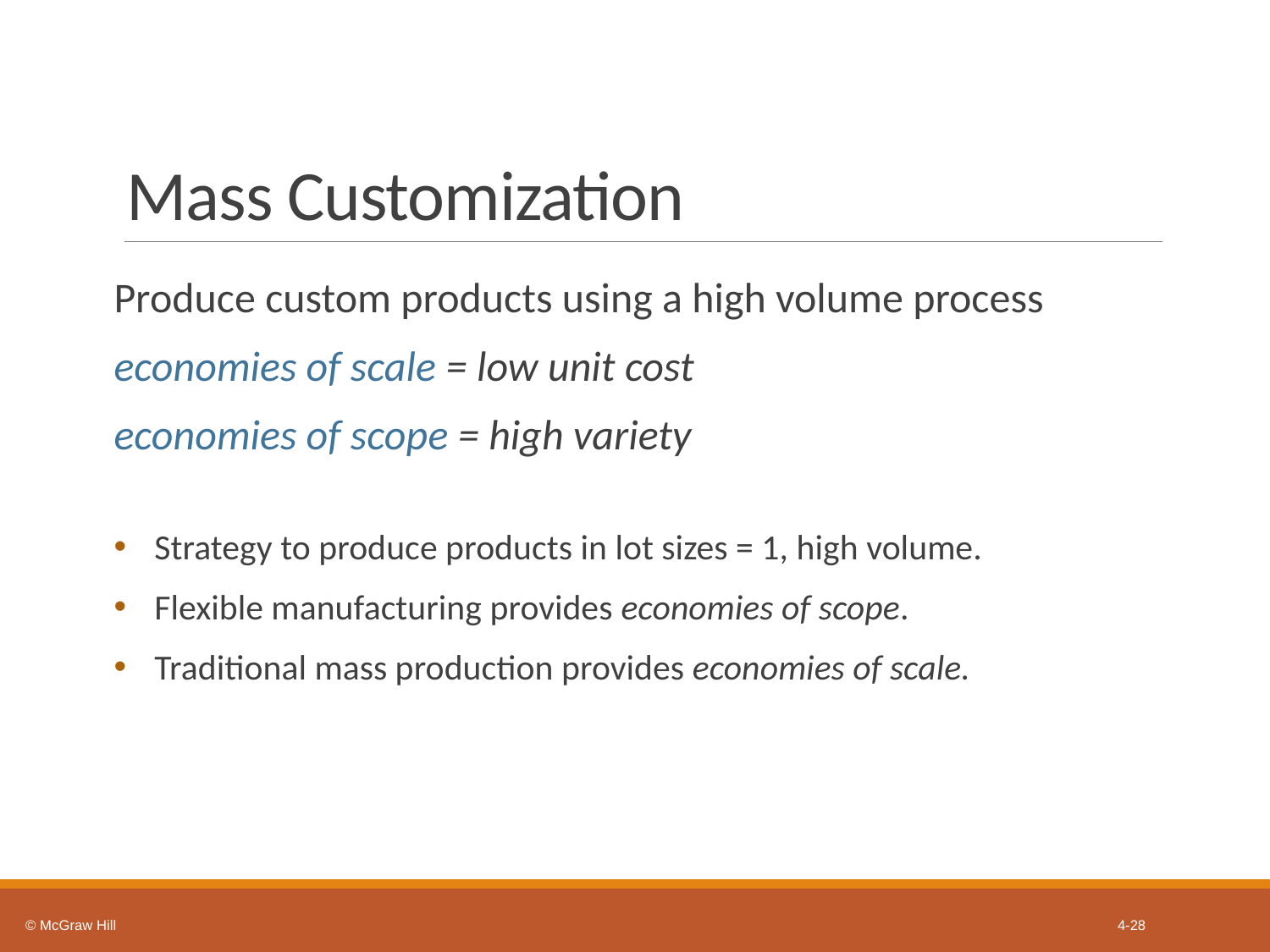

# Mass Customization
Produce custom products using a high volume process
economies of scale = low unit cost
economies of scope = high variety
Strategy to produce products in lot sizes = 1, high volume.
Flexible manufacturing provides economies of scope.
Traditional mass production provides economies of scale.